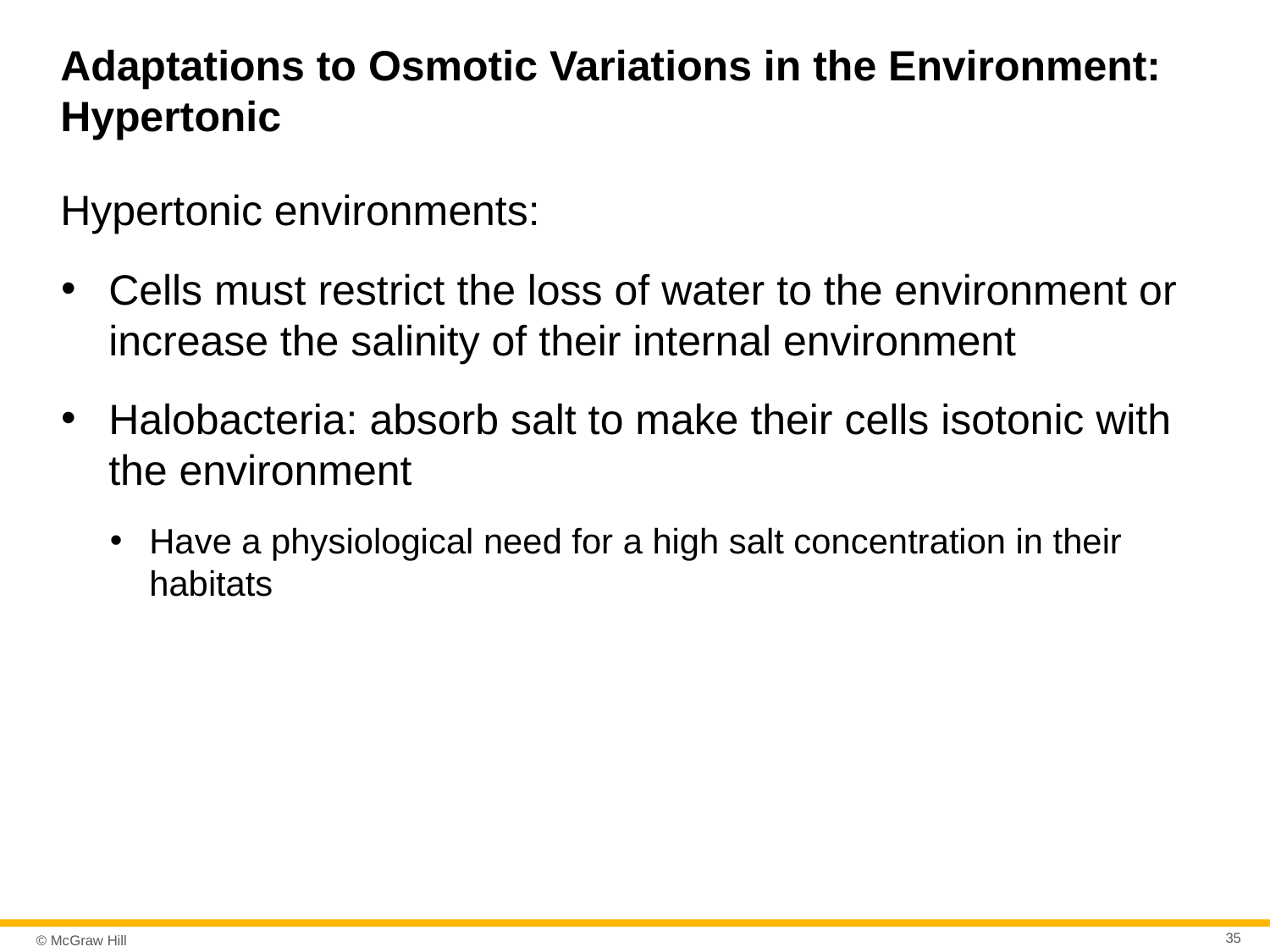

# Adaptations to Osmotic Variations in the Environment: Hypertonic
Hypertonic environments:
Cells must restrict the loss of water to the environment or increase the salinity of their internal environment
Halobacteria: absorb salt to make their cells isotonic with the environment
Have a physiological need for a high salt concentration in their habitats